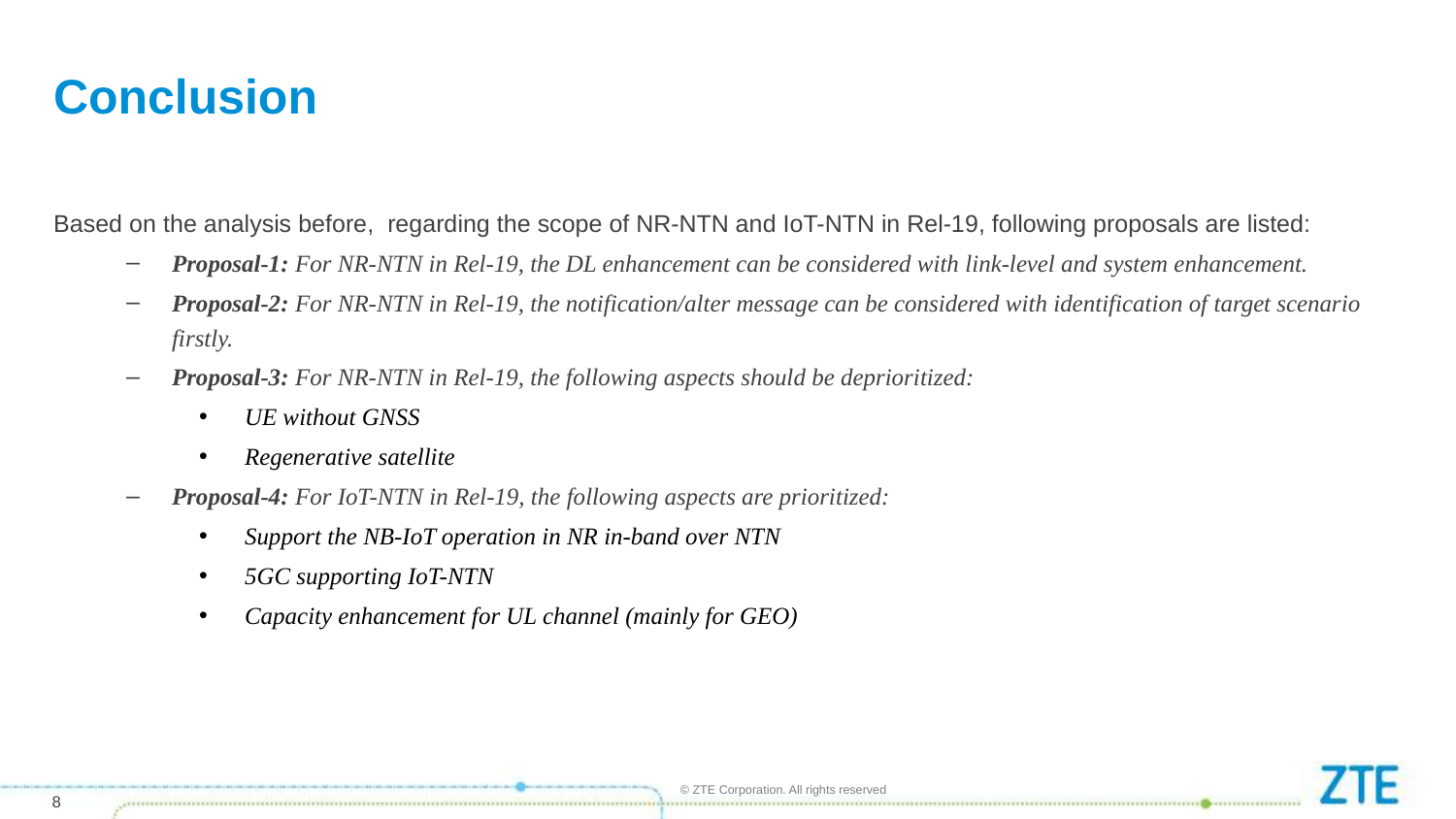

# Conclusion
Based on the analysis before,  regarding the scope of NR-NTN and IoT-NTN in Rel-19, following proposals are listed:
Proposal-1: For NR-NTN in Rel-19, the DL enhancement can be considered with link-level and system enhancement.
Proposal-2: For NR-NTN in Rel-19, the notification/alter message can be considered with identification of target scenario firstly.
Proposal-3: For NR-NTN in Rel-19, the following aspects should be deprioritized:
UE without GNSS
Regenerative satellite
Proposal-4: For IoT-NTN in Rel-19, the following aspects are prioritized:
Support the NB-IoT operation in NR in-band over NTN
5GC supporting IoT-NTN
Capacity enhancement for UL channel (mainly for GEO)